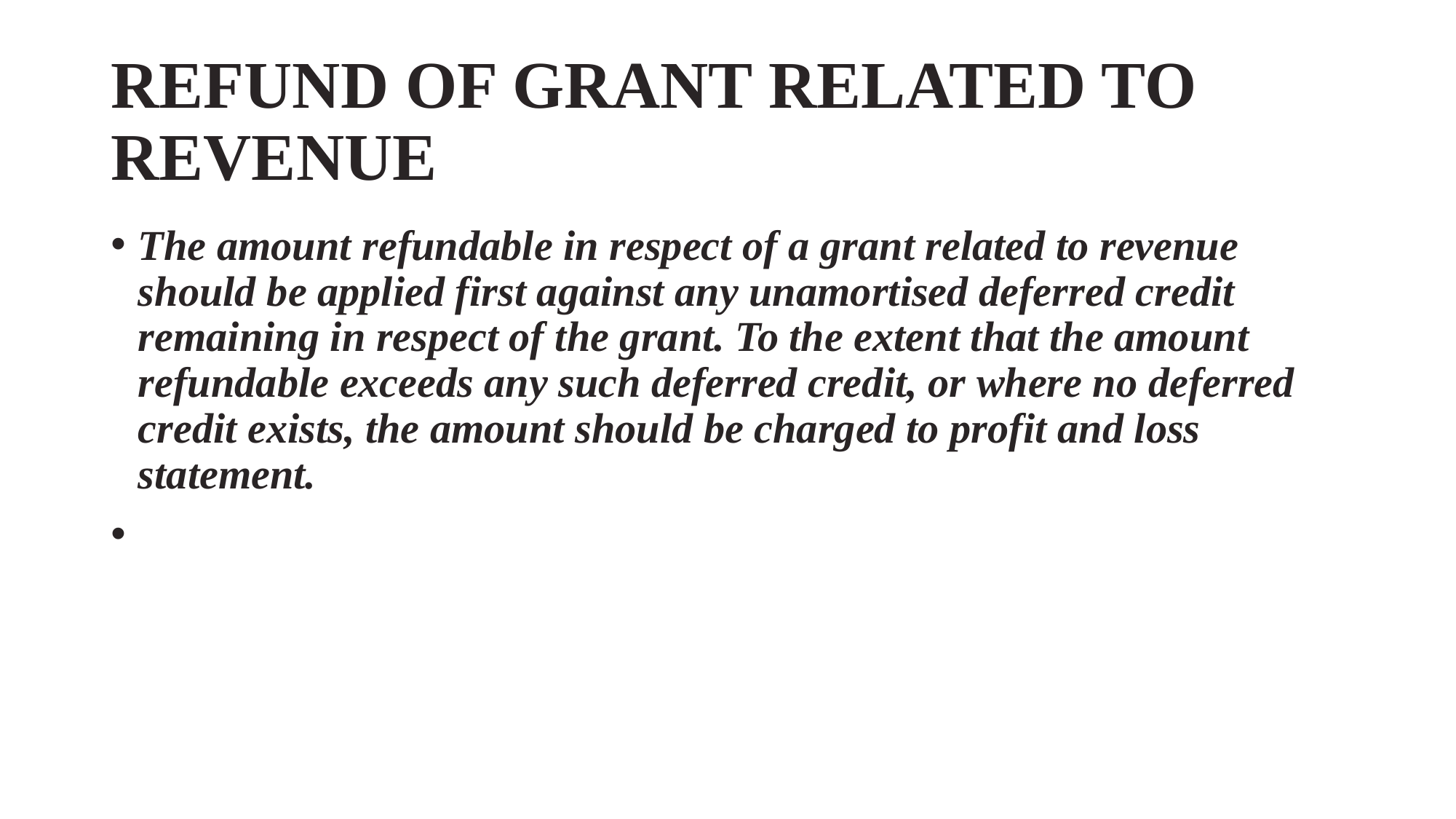

# REFUND OF GRANT RELATED TO REVENUE
The amount refundable in respect of a grant related to revenue should be applied first against any unamortised deferred credit remaining in respect of the grant. To the extent that the amount refundable exceeds any such deferred credit, or where no deferred credit exists, the amount should be charged to profit and loss statement.